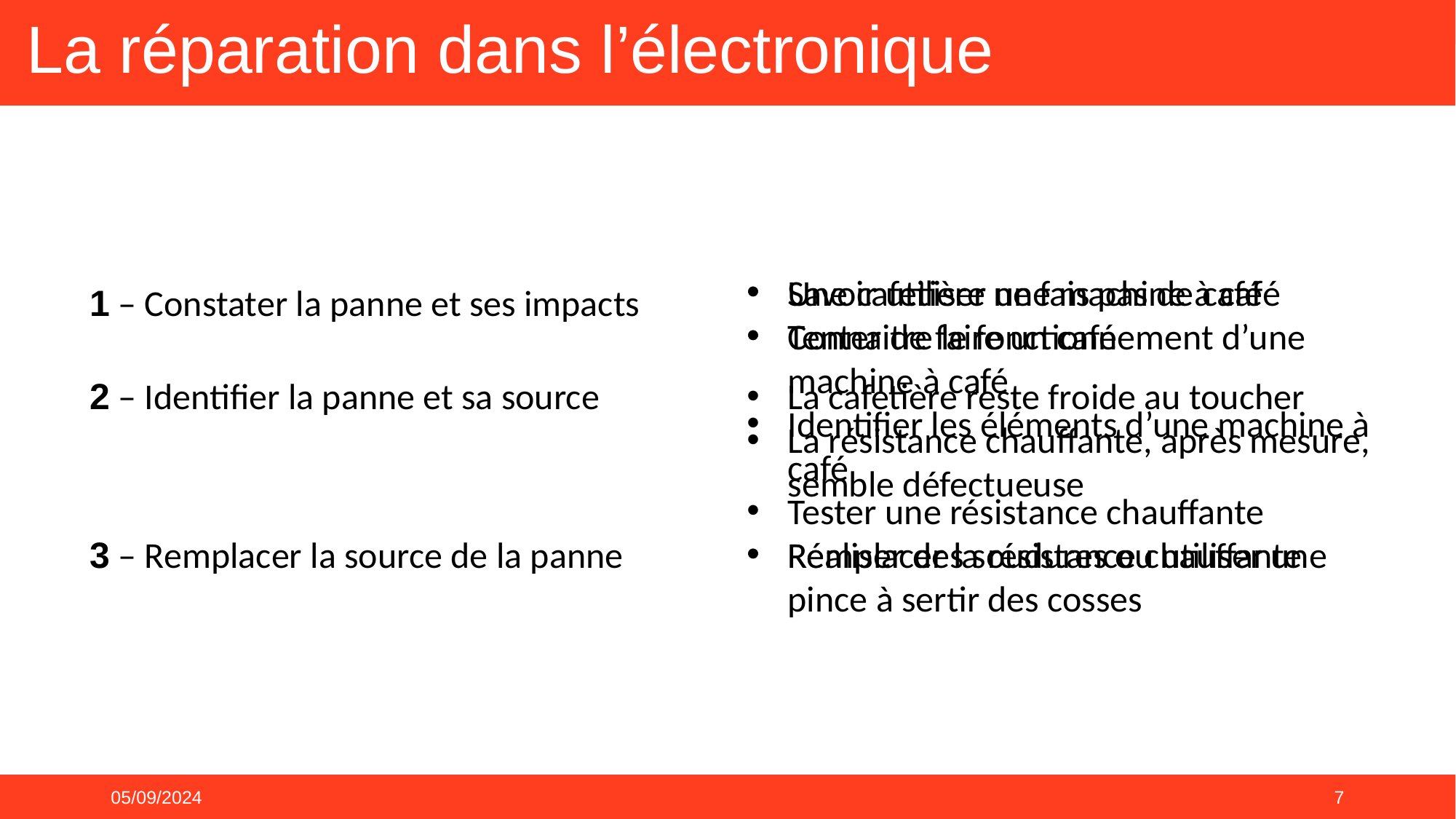

# La réparation dans l’électronique
Une cafetière ne fais pas de café
Tenter de faire un café
Savoir utiliser une machine à café
Connaitre le fonctionnement d’une machine à café
Identifier les éléments d’une machine à café
Tester une résistance chauffante
Réaliser des soudures ou utiliser une pince à sertir des cosses
1 – Constater la panne et ses impacts
2 – Identifier la panne et sa source
La cafetière reste froide au toucher
La résistance chauffante, après mesure, semble défectueuse
Remplacer la résistance chauffante
3 – Remplacer la source de la panne
05/09/2024

7